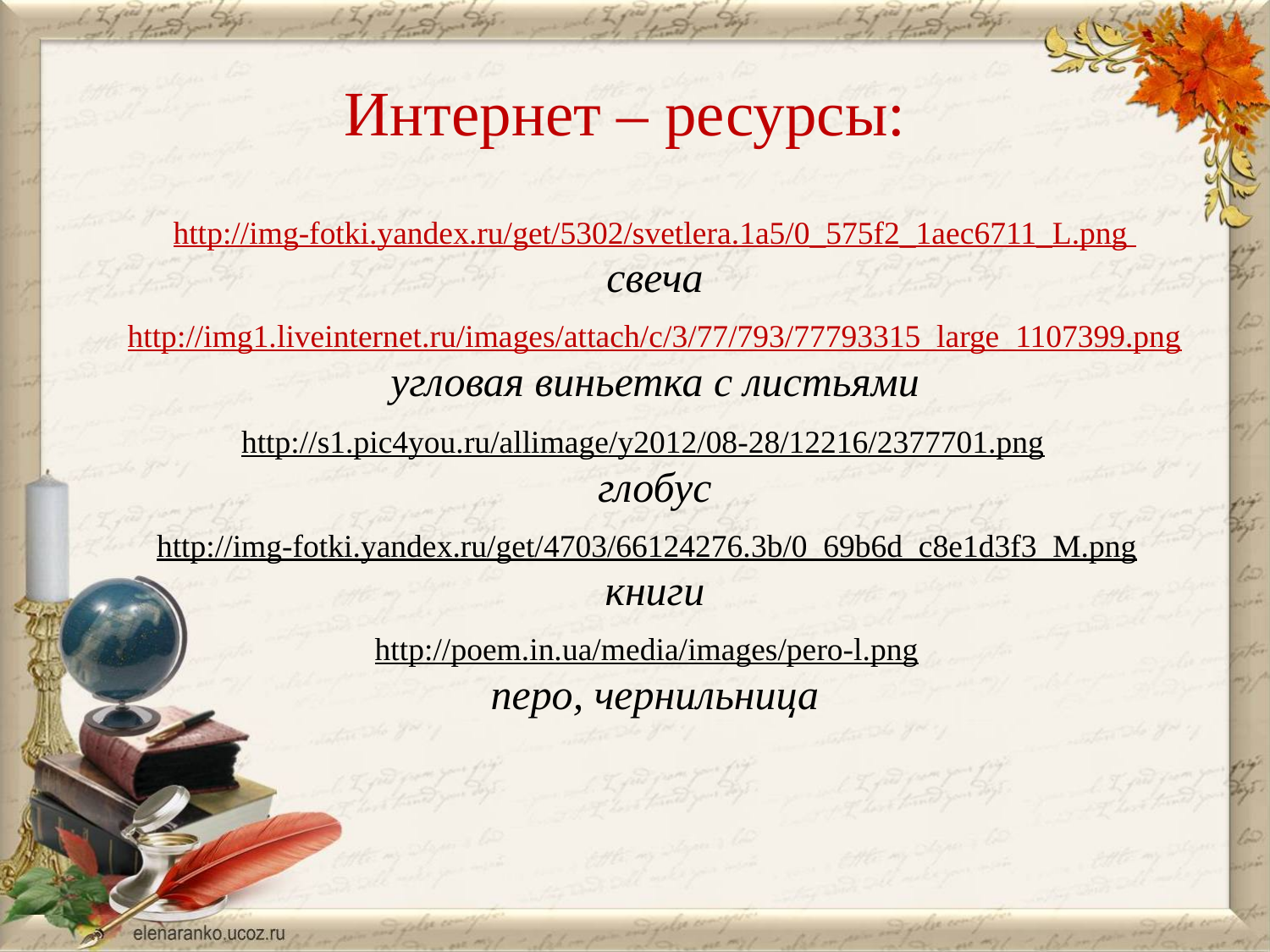

Интернет – ресурсы:
http://img-fotki.yandex.ru/get/5302/svetlera.1a5/0_575f2_1aec6711_L.png
свеча

http://img1.liveinternet.ru/images/attach/c/3/77/793/77793315_large_1107399.png
угловая виньетка с листьями

http://s1.pic4you.ru/allimage/y2012/08-28/12216/2377701.png
глобус

http://img-fotki.yandex.ru/get/4703/66124276.3b/0_69b6d_c8e1d3f3_M.png
книги

http://poem.in.ua/media/images/pero-l.png
перо, чернильница